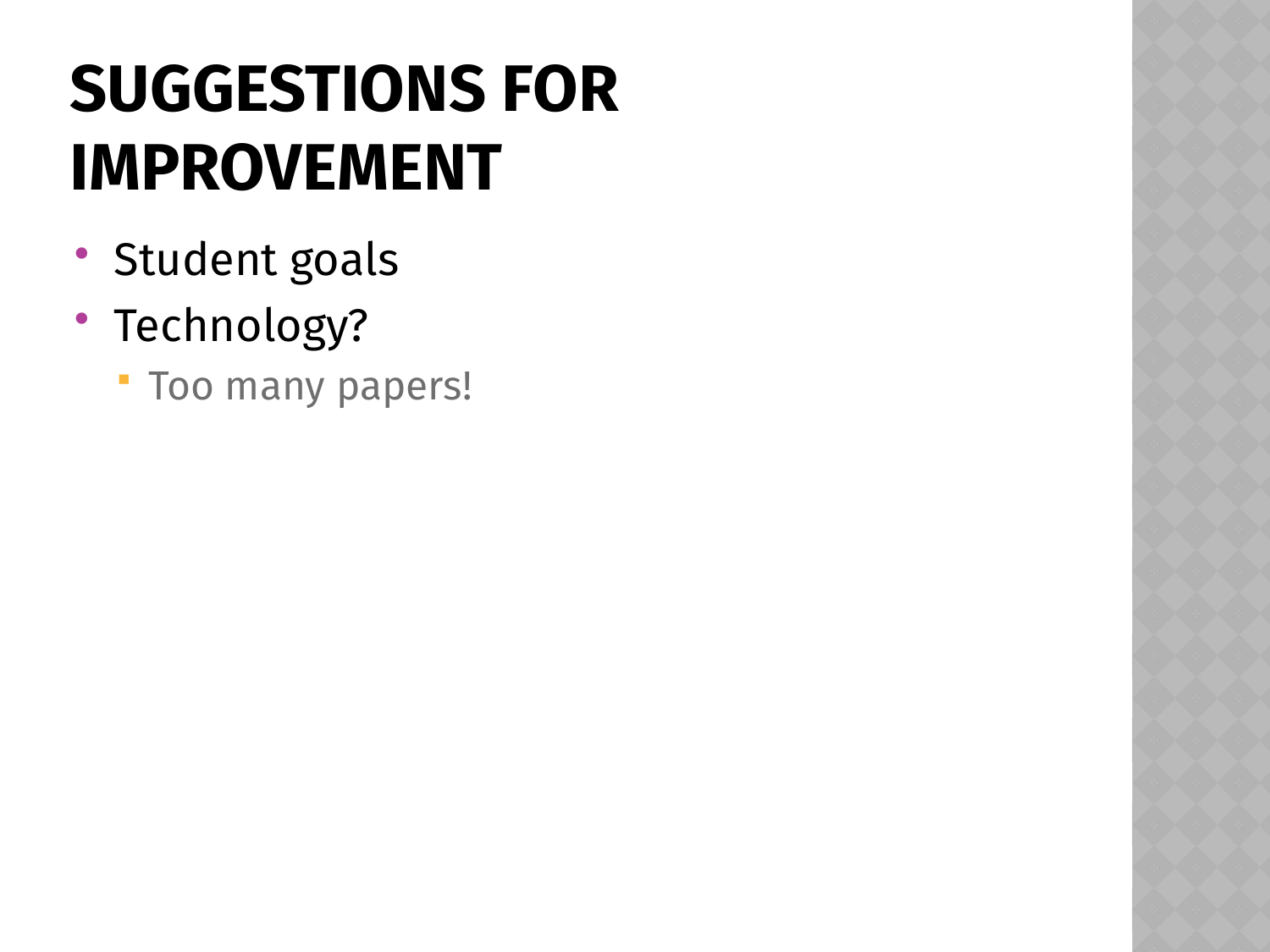

# Suggestions for improvement
Student goals
Technology?
Too many papers!